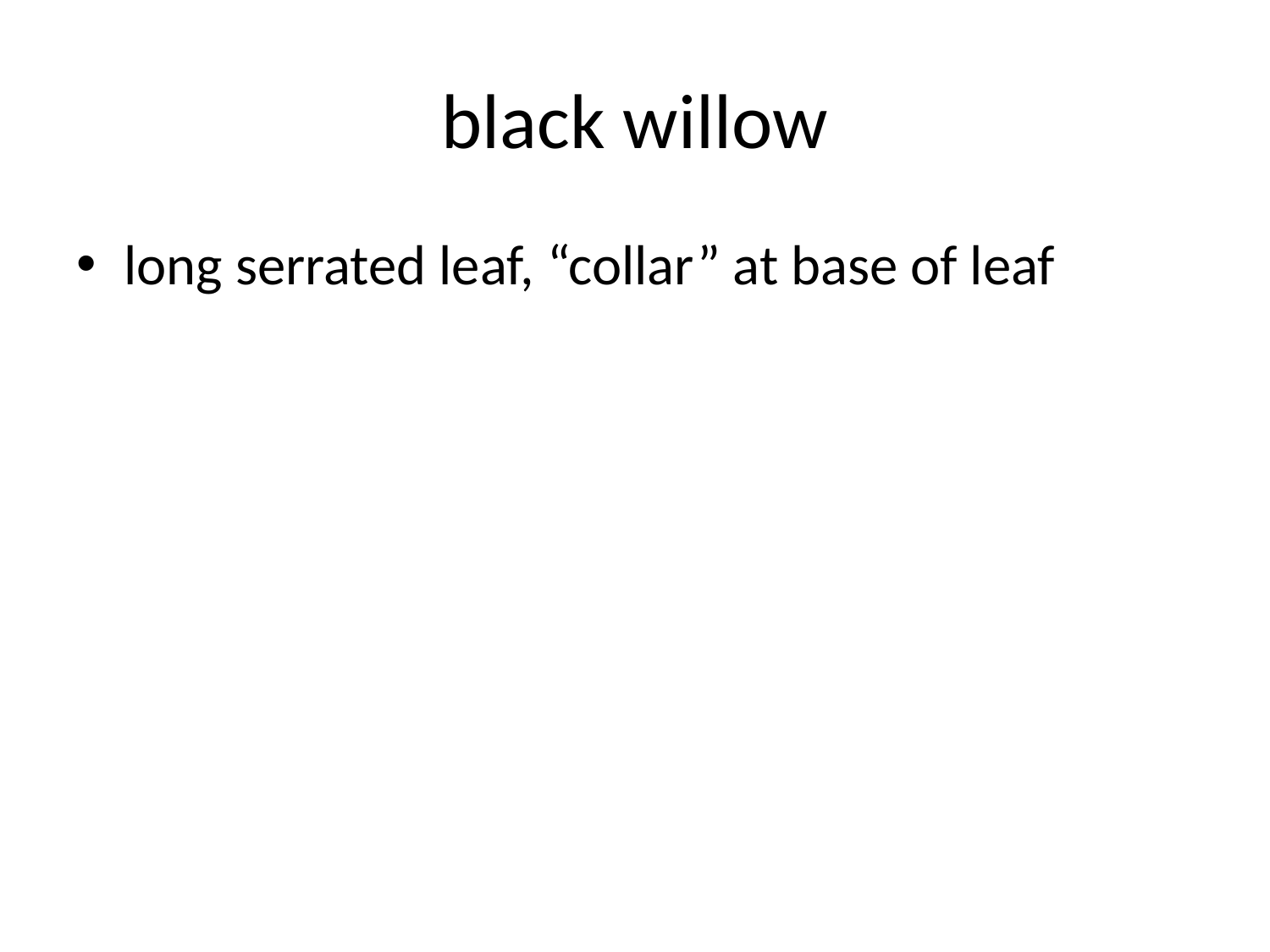

# black willow
long serrated leaf, “collar” at base of leaf